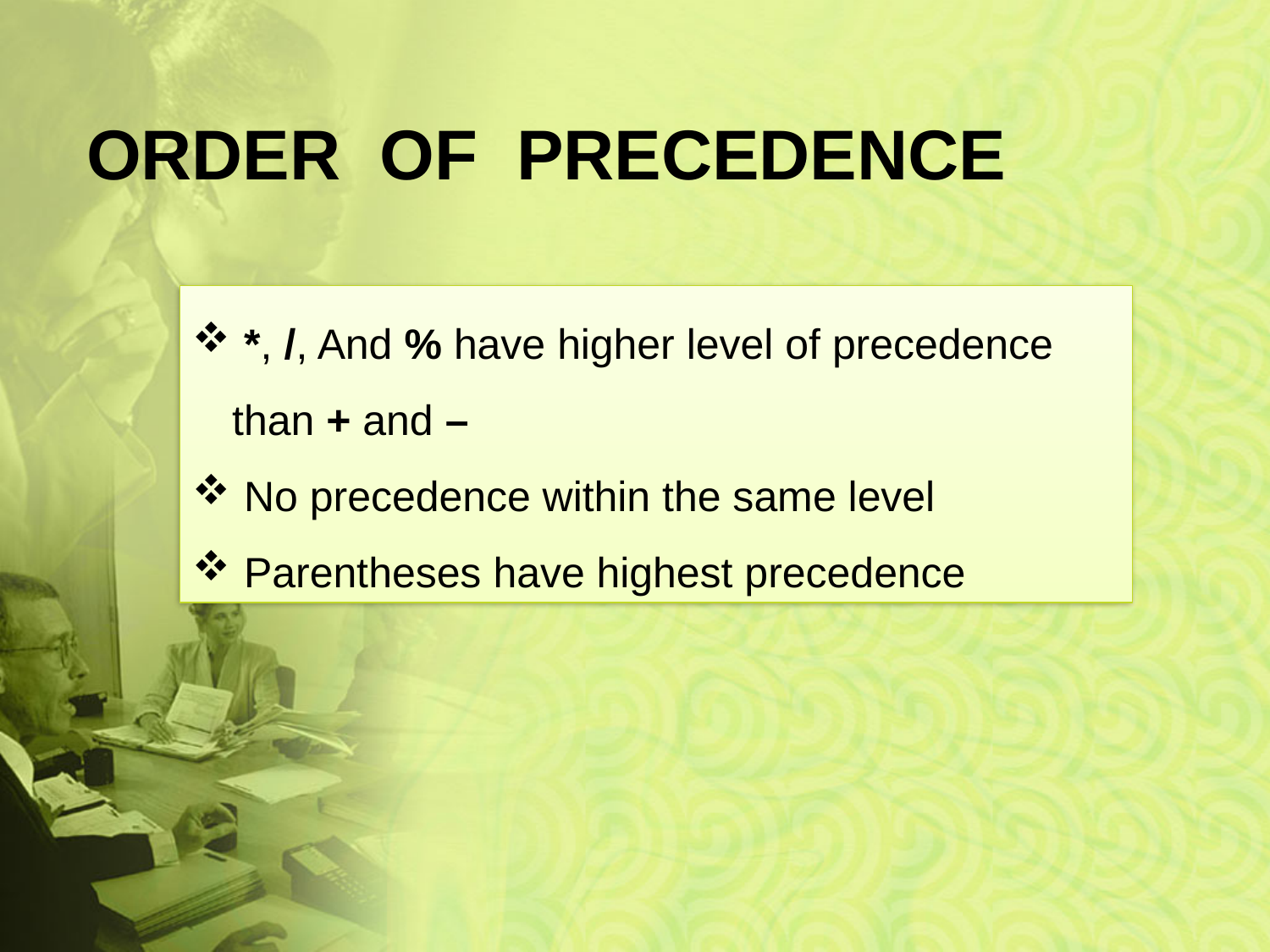

ORDER  OF  PRECEDENCE
 *, /, And % have higher level of precedence   than + and –
 No precedence within the same level
 Parentheses have highest precedence